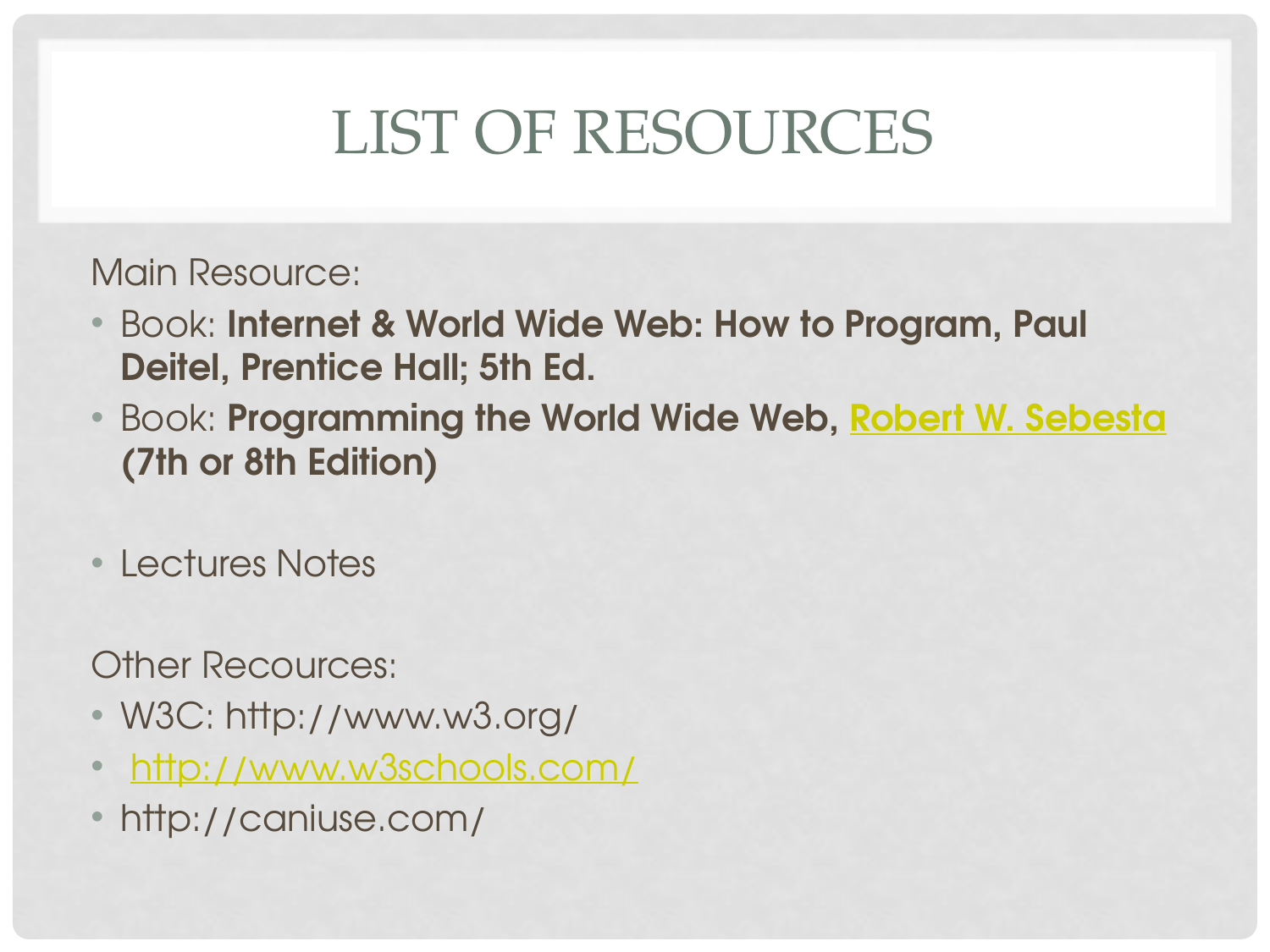

# List of resources
Main Resource:
Book: Internet & World Wide Web: How to Program, Paul Deitel, Prentice Hall; 5th Ed.
Book: Programming the World Wide Web, Robert W. Sebesta  (7th or 8th Edition)

Lectures Notes

Other Recources:
W3C: http://www.w3.org/
 http://www.w3schools.com/
http://caniuse.com/